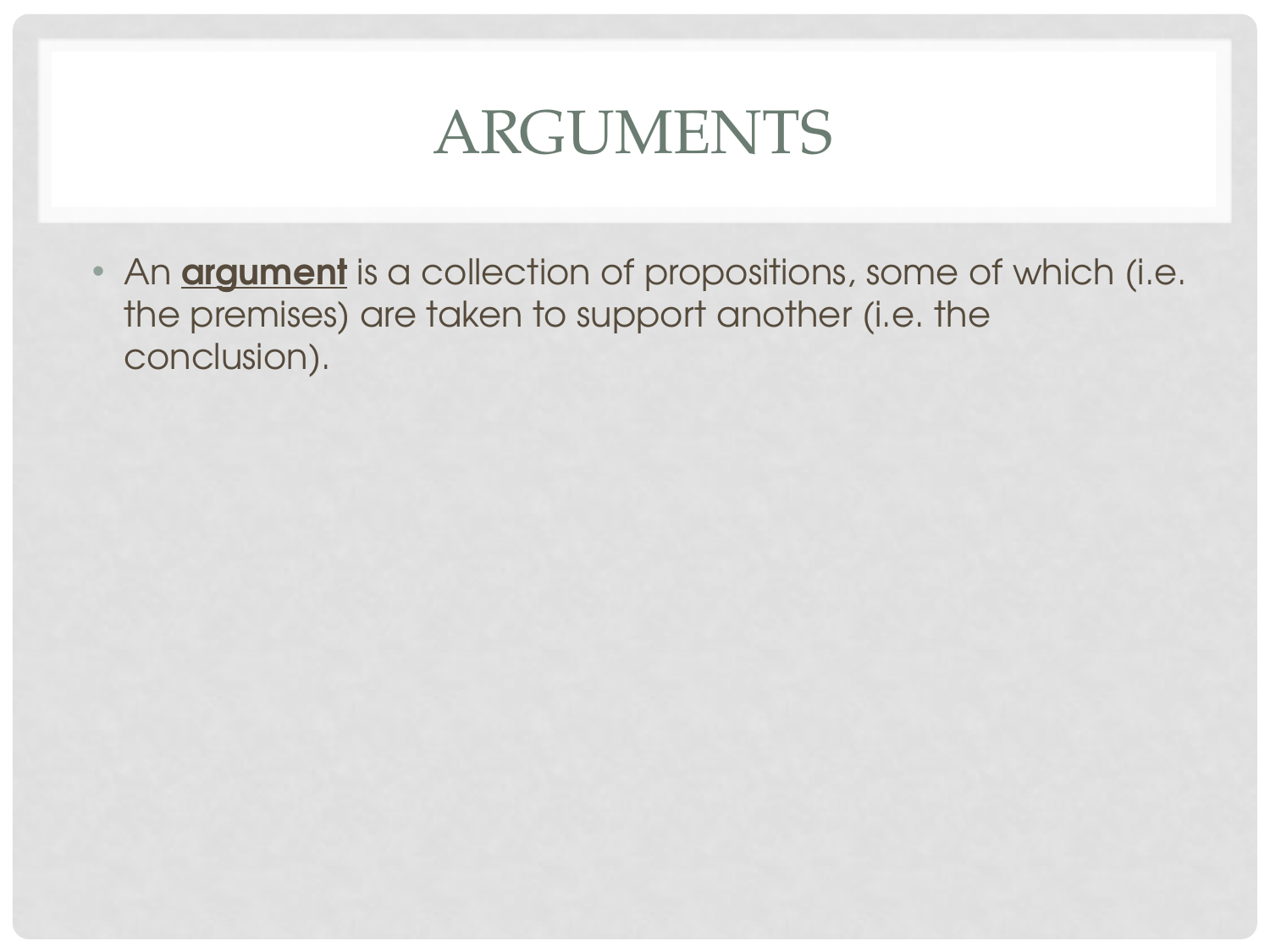

# Arguments
An argument is a collection of propositions, some of which (i.e. the premises) are taken to support another (i.e. the conclusion).